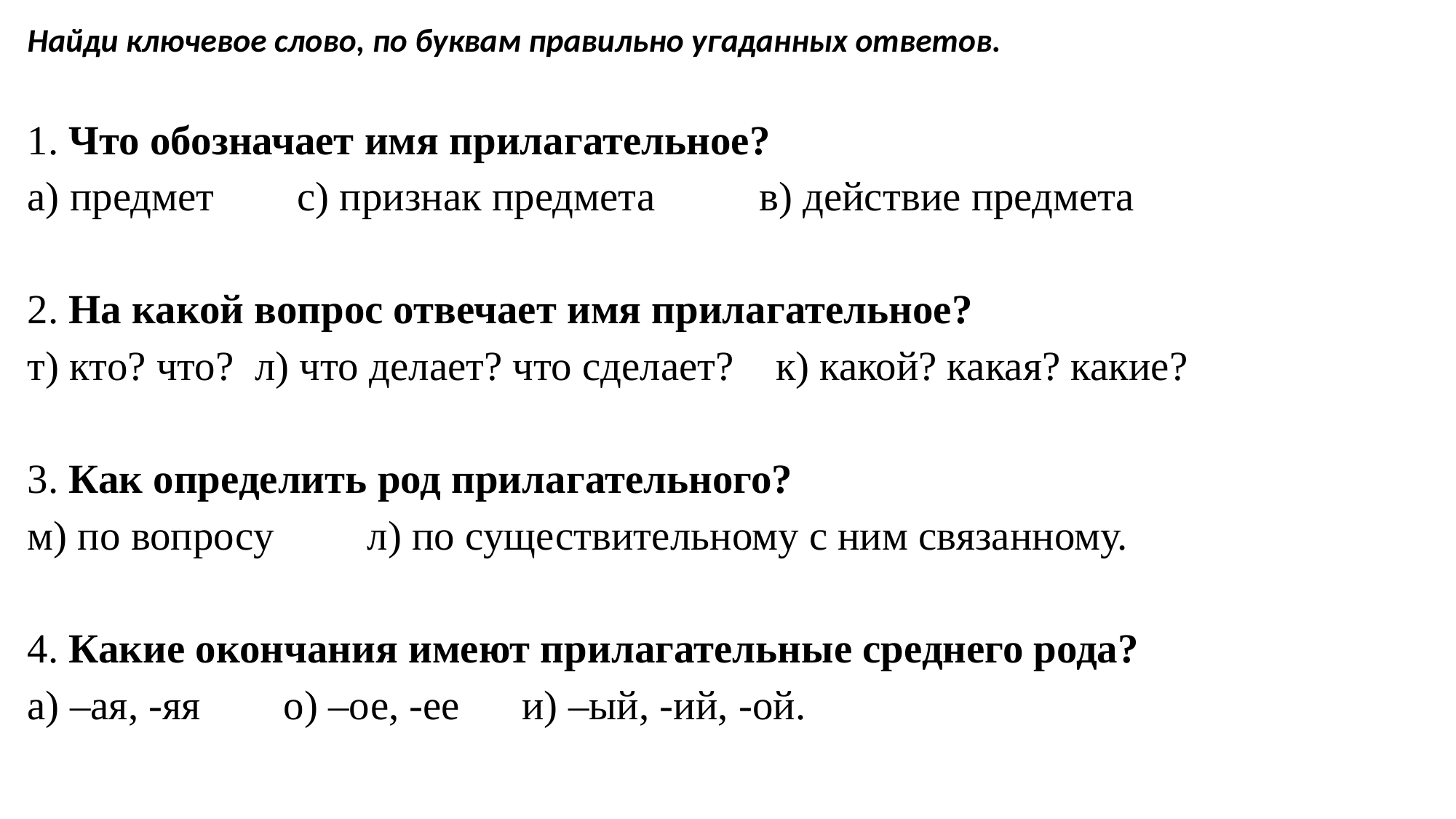

Найди ключевое слово, по буквам правильно угаданных ответов.

1. Что обозначает имя прилагательное?
а) предмет        с) признак предмета          в) действие предмета

2. На какой вопрос отвечает имя прилагательное?
т) кто? что?  л) что делает? что сделает?    к) какой? какая? какие?

3. Как определить род прилагательного?
м) по вопросу         л) по существительному с ним связанному.

4. Какие окончания имеют прилагательные среднего рода?
а) –ая, -яя        о) –ое, -ее      и) –ый, -ий, -ой.